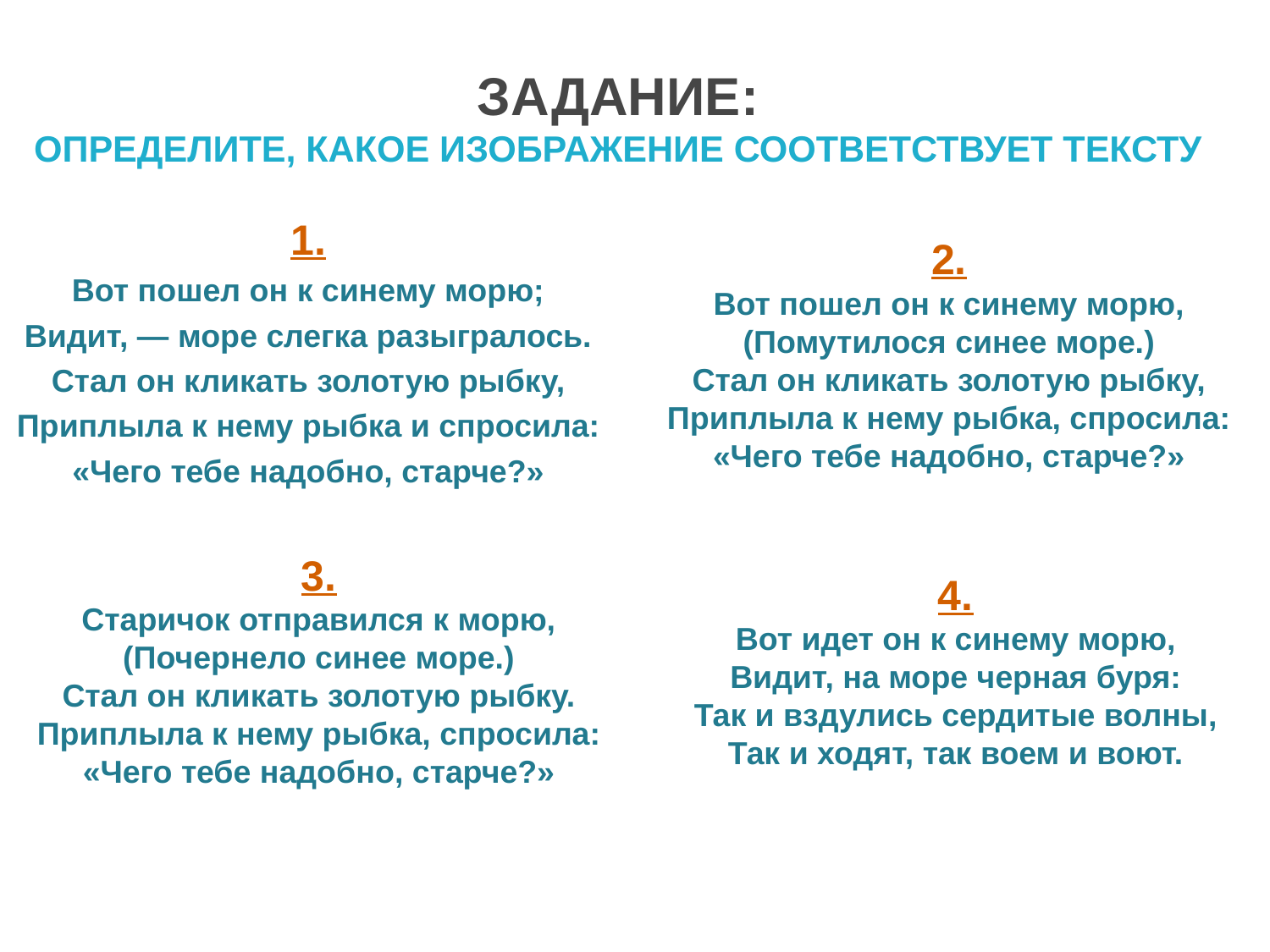

# ЗАДАНИЕ: ОПРЕДЕЛИТЕ, КАКОЕ ИЗОБРАЖЕНИЕ СООТВЕТСТВУЕТ ТЕКСТУ
1.
Вот пошел он к синему морю;
Видит, — море слегка разыгралось.
Стал он кликать золотую рыбку,
Приплыла к нему рыбка и спросила:
«Чего тебе надобно, старче?»

2.
Вот пошел он к синему морю,
(Помутилося синее море.)
Стал он кликать золотую рыбку,
Приплыла к нему рыбка, спросила:
«Чего тебе надобно, старче?»
3.
Старичок отправился к морю,
(Почернело синее море.)
Стал он кликать золотую рыбку.
Приплыла к нему рыбка, спросила:
«Чего тебе надобно, старче?»
4.
Вот идет он к синему морю,
Видит, на море черная буря:
Так и вздулись сердитые волны,
Так и ходят, так воем и воют.